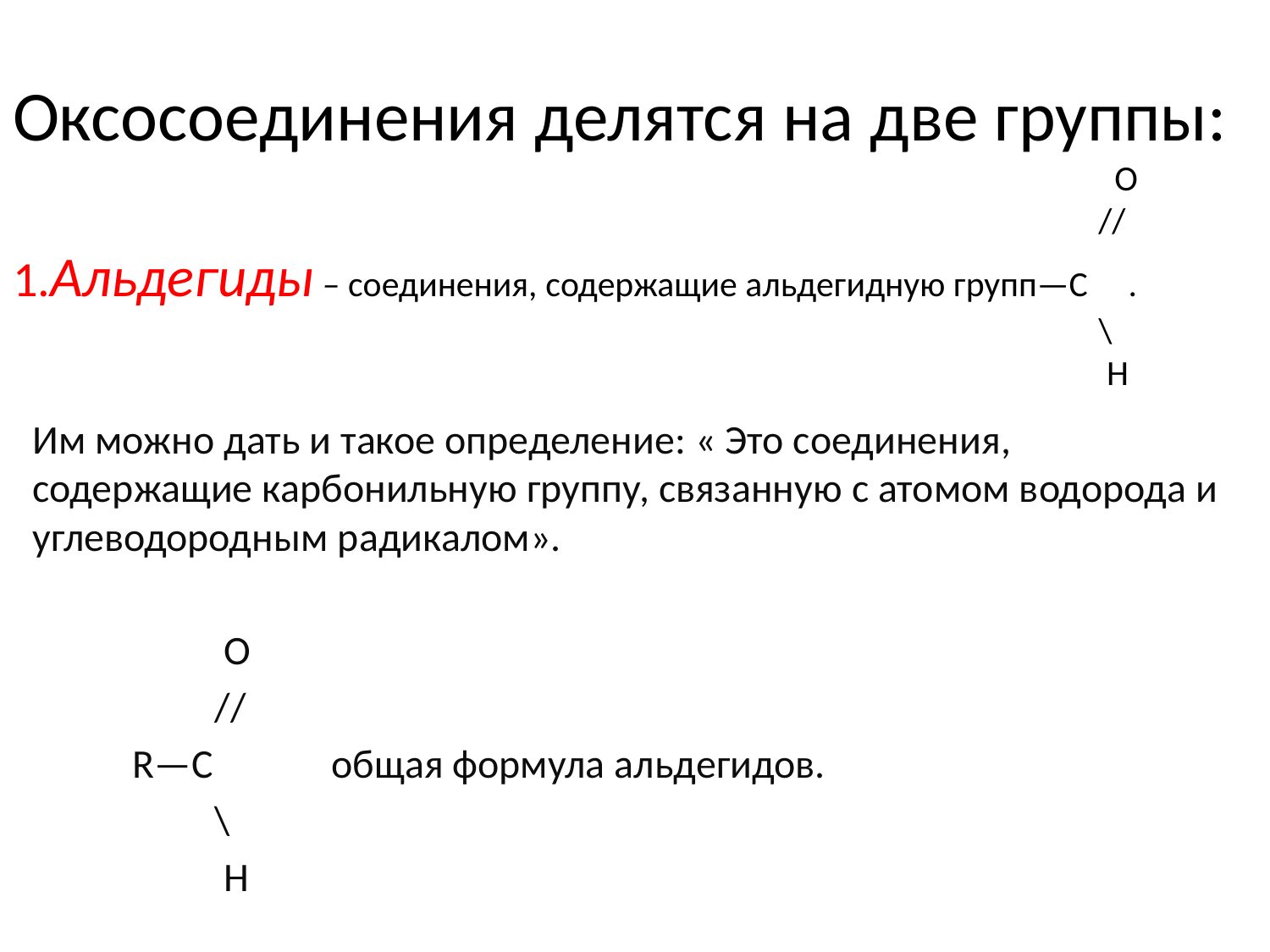

# Оксосоединения делятся на две группы: O // 1.Альдегиды – соединения, содержащие альдегидную групп—С     . \ H
Им можно дать и такое определение: « Это соединения, содержащие карбонильную группу, связанную с атомом водорода и углеводородным радикалом».

                     O
                    //
           R—C             общая формула альдегидов.
                    \
                     H